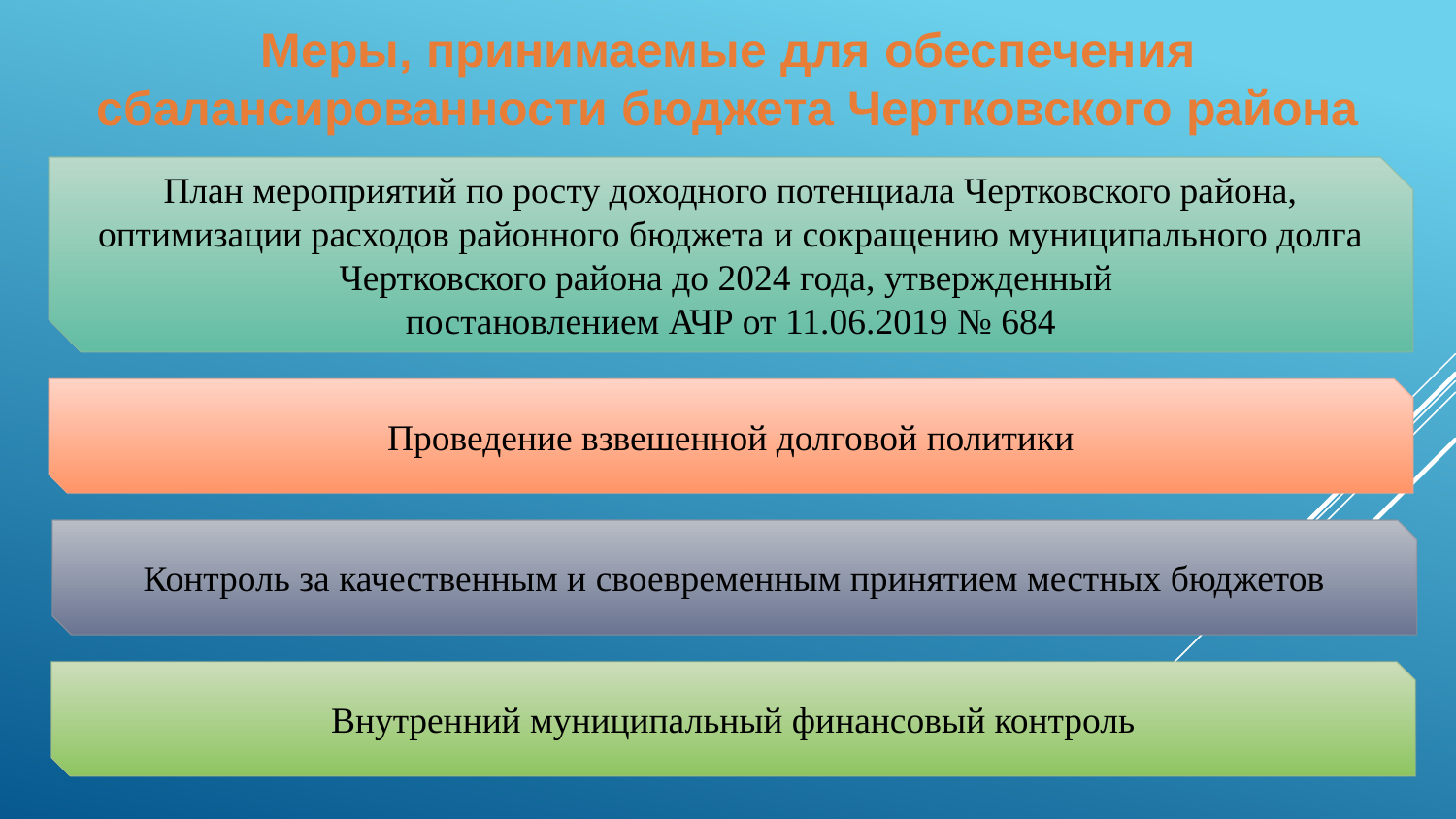

# Меры, принимаемые для обеспечения сбалансированности бюджета Чертковского района
План мероприятий по росту доходного потенциала Чертковского района, оптимизации расходов районного бюджета и сокращению муниципального долга Чертковского района до 2024 года, утвержденный
постановлением АЧР от 11.06.2019 № 684
Проведение взвешенной долговой политики
Контроль за качественным и своевременным принятием местных бюджетов
Внутренний муниципальный финансовый контроль